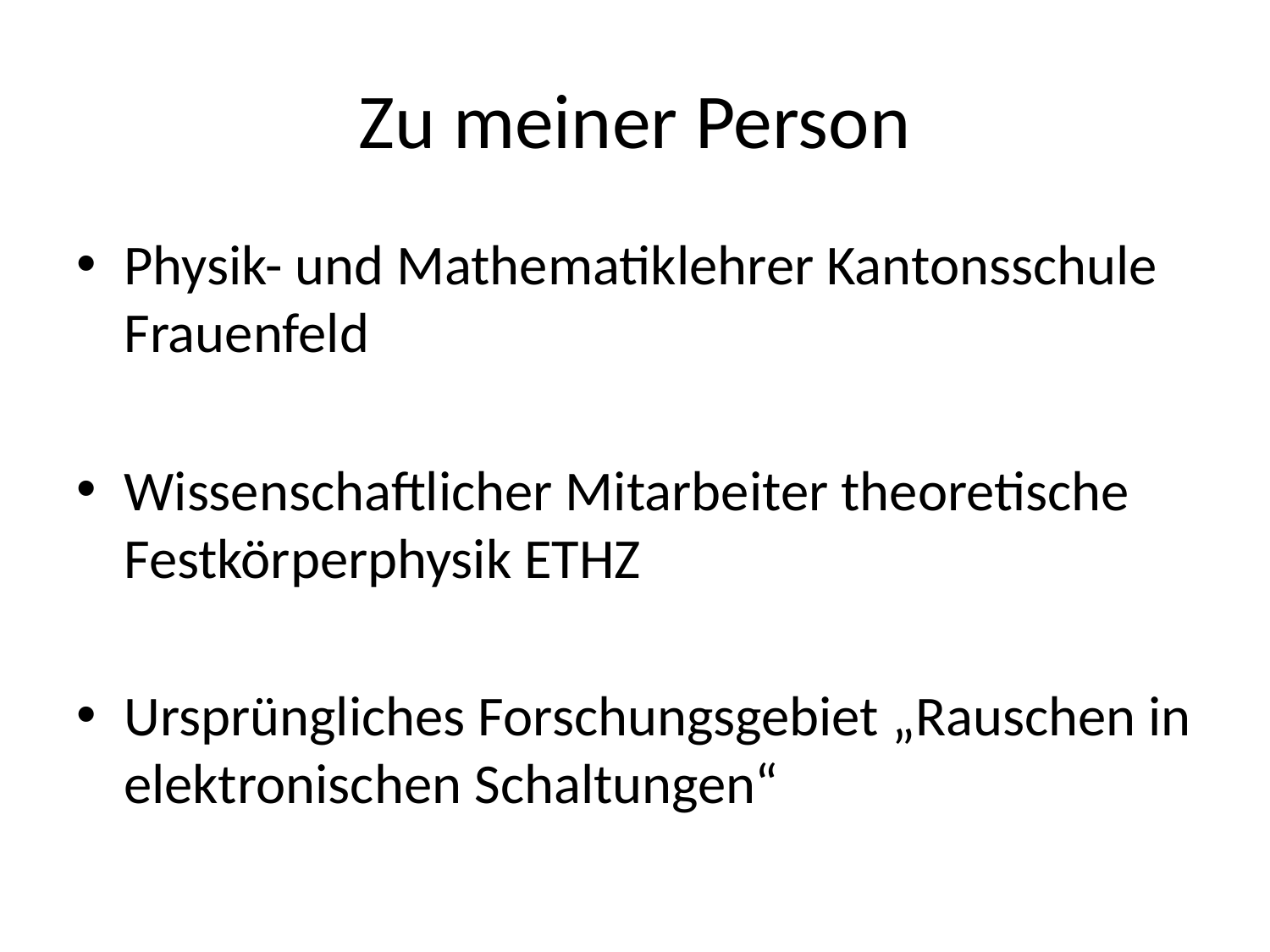

# Zu meiner Person
Physik- und Mathematiklehrer Kantonsschule Frauenfeld

Wissenschaftlicher Mitarbeiter theoretische Festkörperphysik ETHZ

Ursprüngliches Forschungsgebiet „Rauschen in elektronischen Schaltungen“